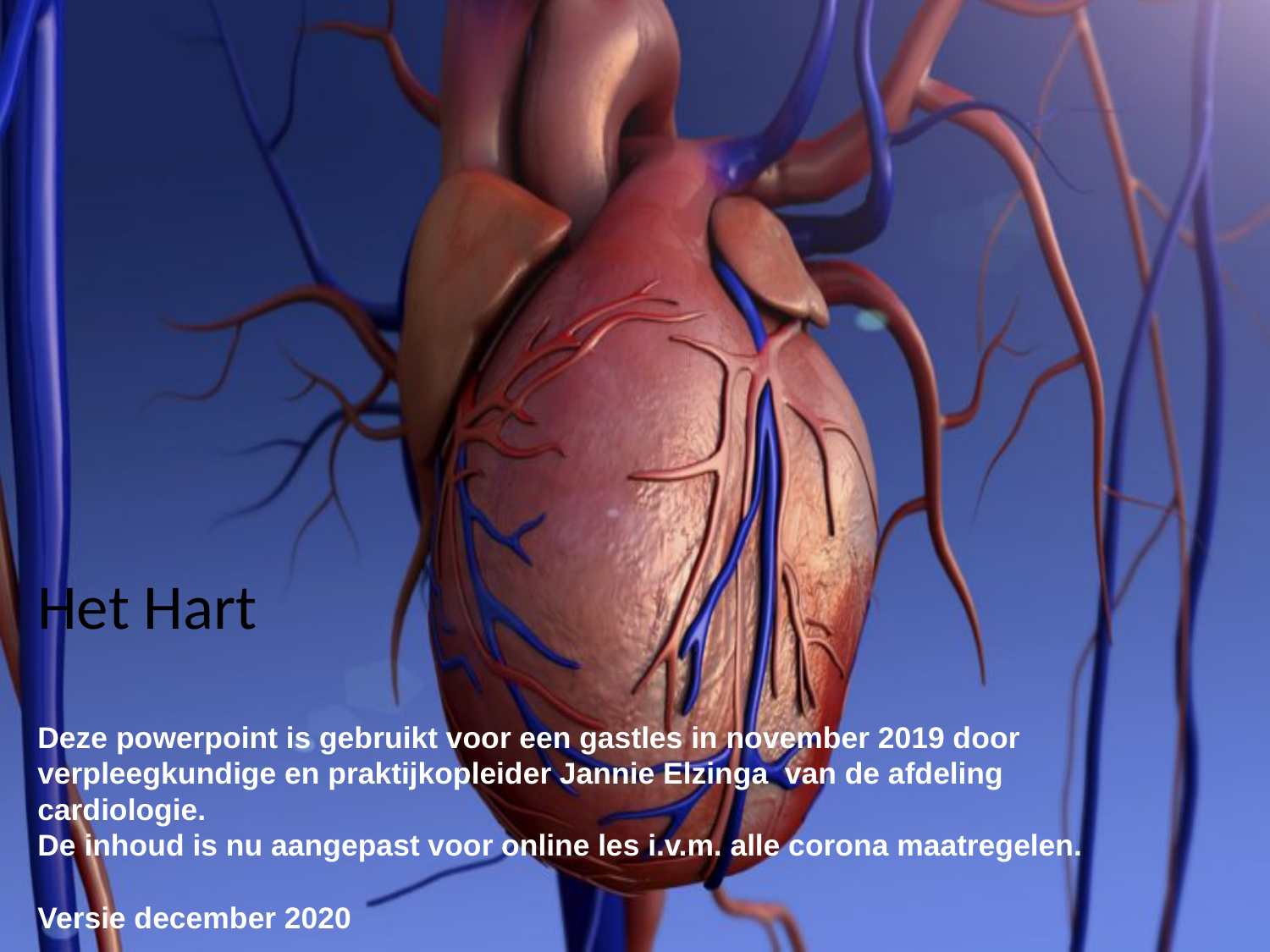

# Het Hart Deze powerpoint is gebruikt voor een gastles in november 2019 door verpleegkundige en praktijkopleider Jannie Elzinga  van de afdeling cardiologie. De inhoud is nu aangepast voor online les i.v.m. alle corona maatregelen. Versie december 2020